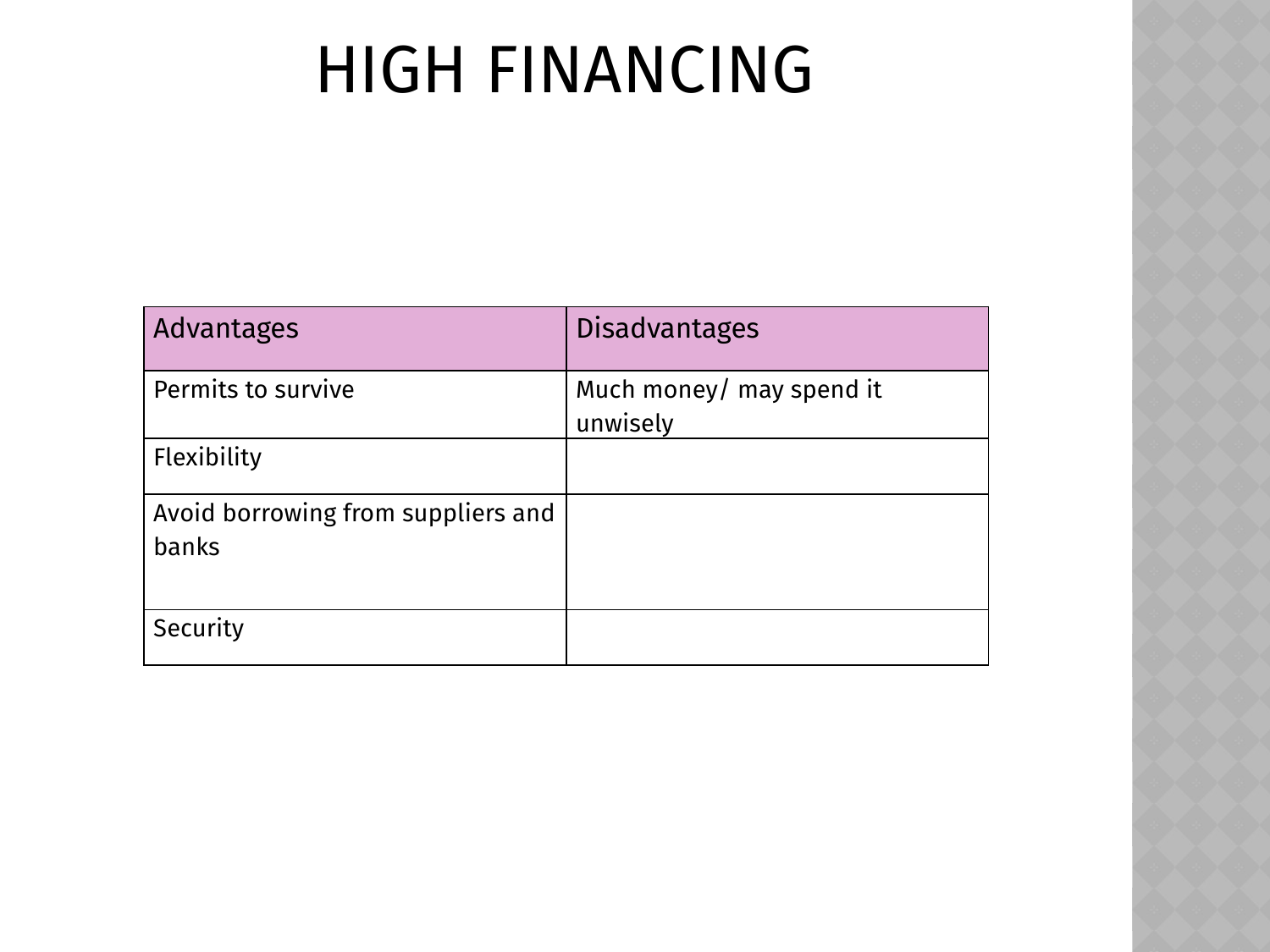

# High financing
| Advantages | Disadvantages |
| --- | --- |
| Permits to survive | Much money/ may spend it unwisely |
| Flexibility |  |
| Avoid borrowing from suppliers and banks |  |
| Security |  |